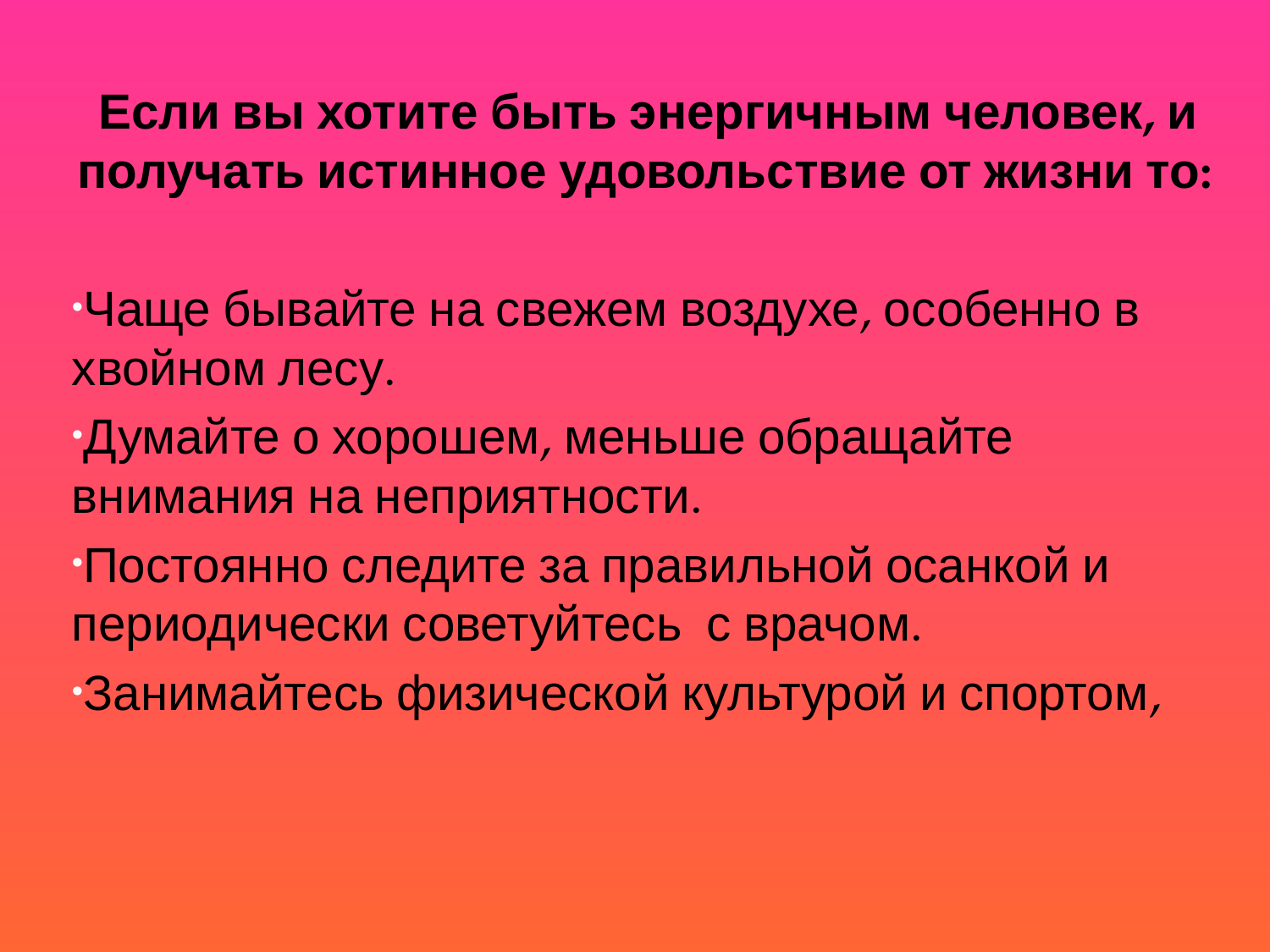

Если вы хотите быть энергичным человек, и получать истинное удовольствие от жизни то:

Чаще бывайте на свежем воздухе, особенно в хвойном лесу.
Думайте о хорошем, меньше обращайте внимания на неприятности.
Постоянно следите за правильной осанкой и периодически советуйтесь  с врачом.
Занимайтесь физической культурой и спортом,